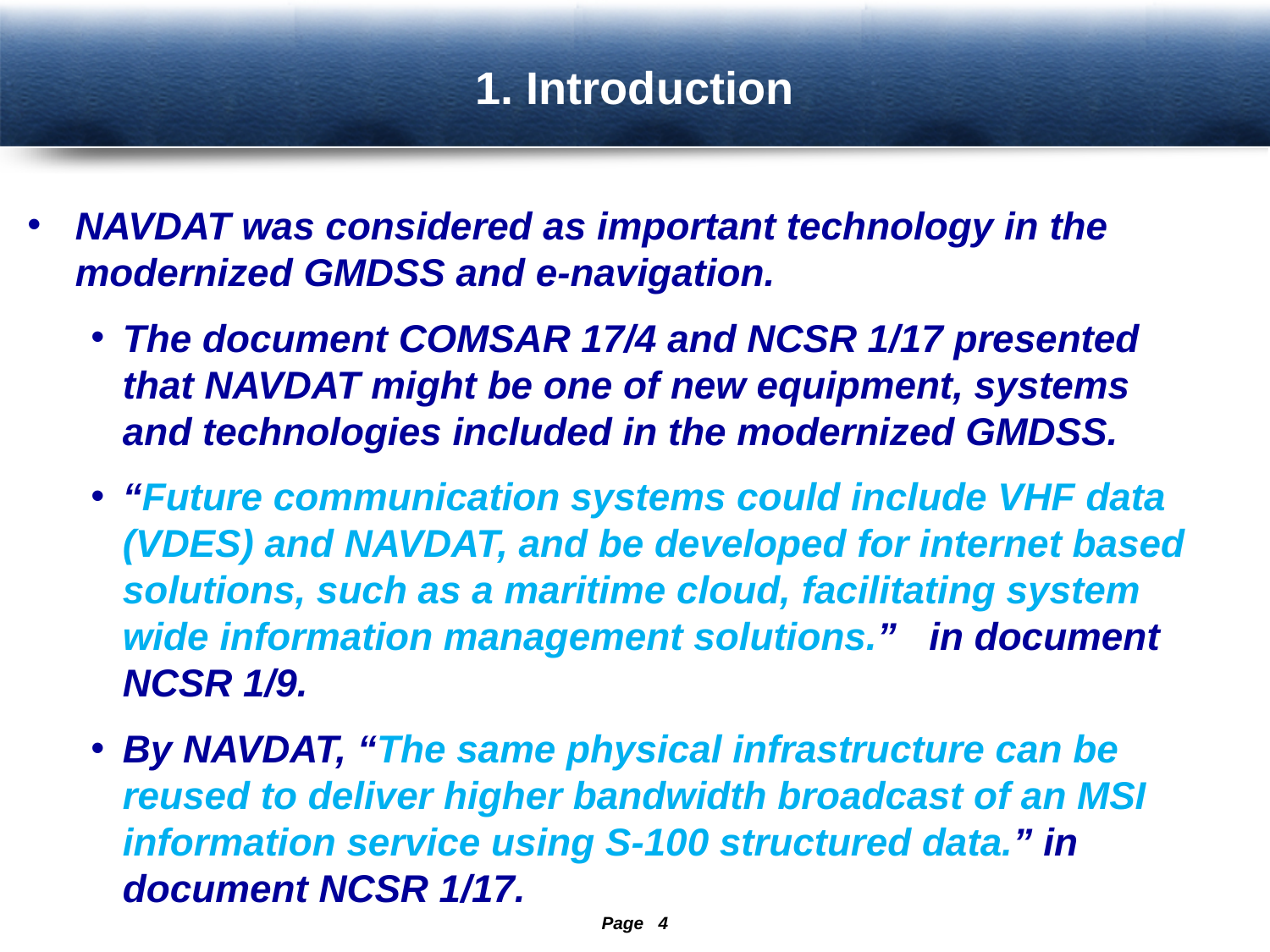

1. Introduction
NAVDAT was considered as important technology in the modernized GMDSS and e-navigation.
The document COMSAR 17/4 and NCSR 1/17 presented that NAVDAT might be one of new equipment, systems and technologies included in the modernized GMDSS.
“Future communication systems could include VHF data (VDES) and NAVDAT, and be developed for internet based solutions, such as a maritime cloud, facilitating system wide information management solutions.”   in document NCSR 1/9.
By NAVDAT, “The same physical infrastructure can be reused to deliver higher bandwidth broadcast of an MSI information service using S-100 structured data.” in document NCSR 1/17.